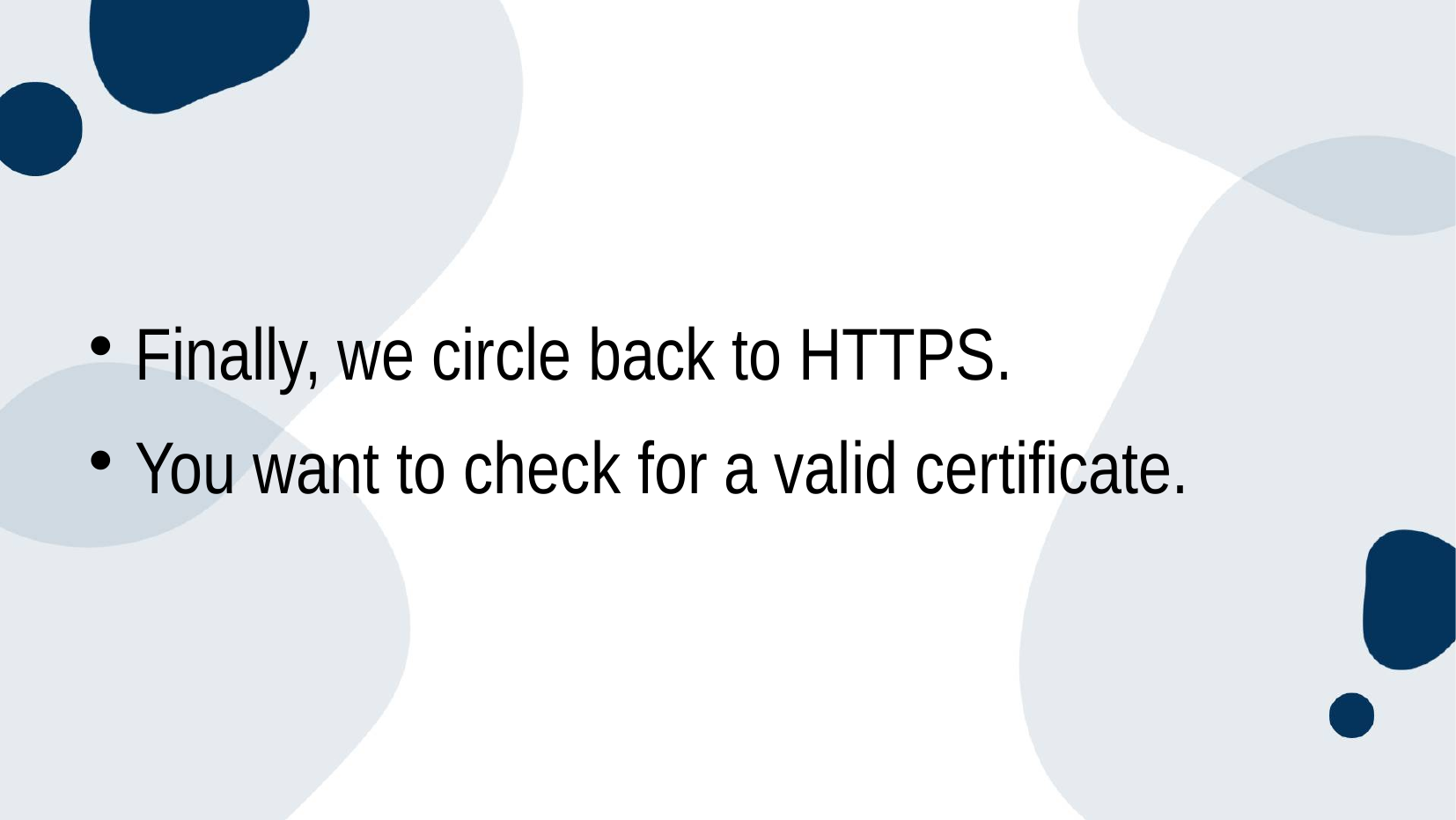

#
Finally, we circle back to HTTPS.
You want to check for a valid certificate.